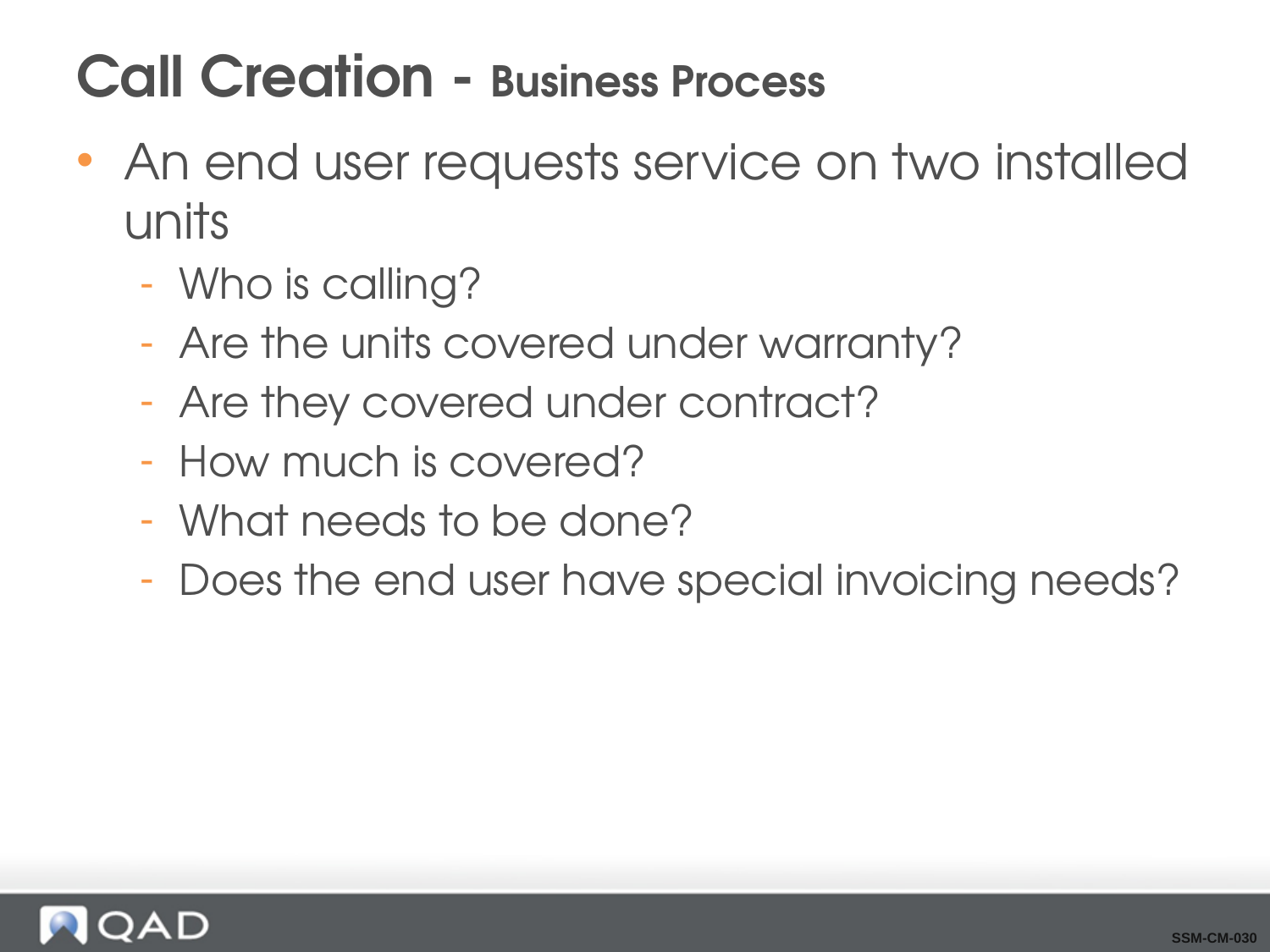

# Call Creation - Business Process
An end user requests service on two installed units
Who is calling?
Are the units covered under warranty?
Are they covered under contract?
How much is covered?
What needs to be done?
Does the end user have special invoicing needs?

SSM-CM-030